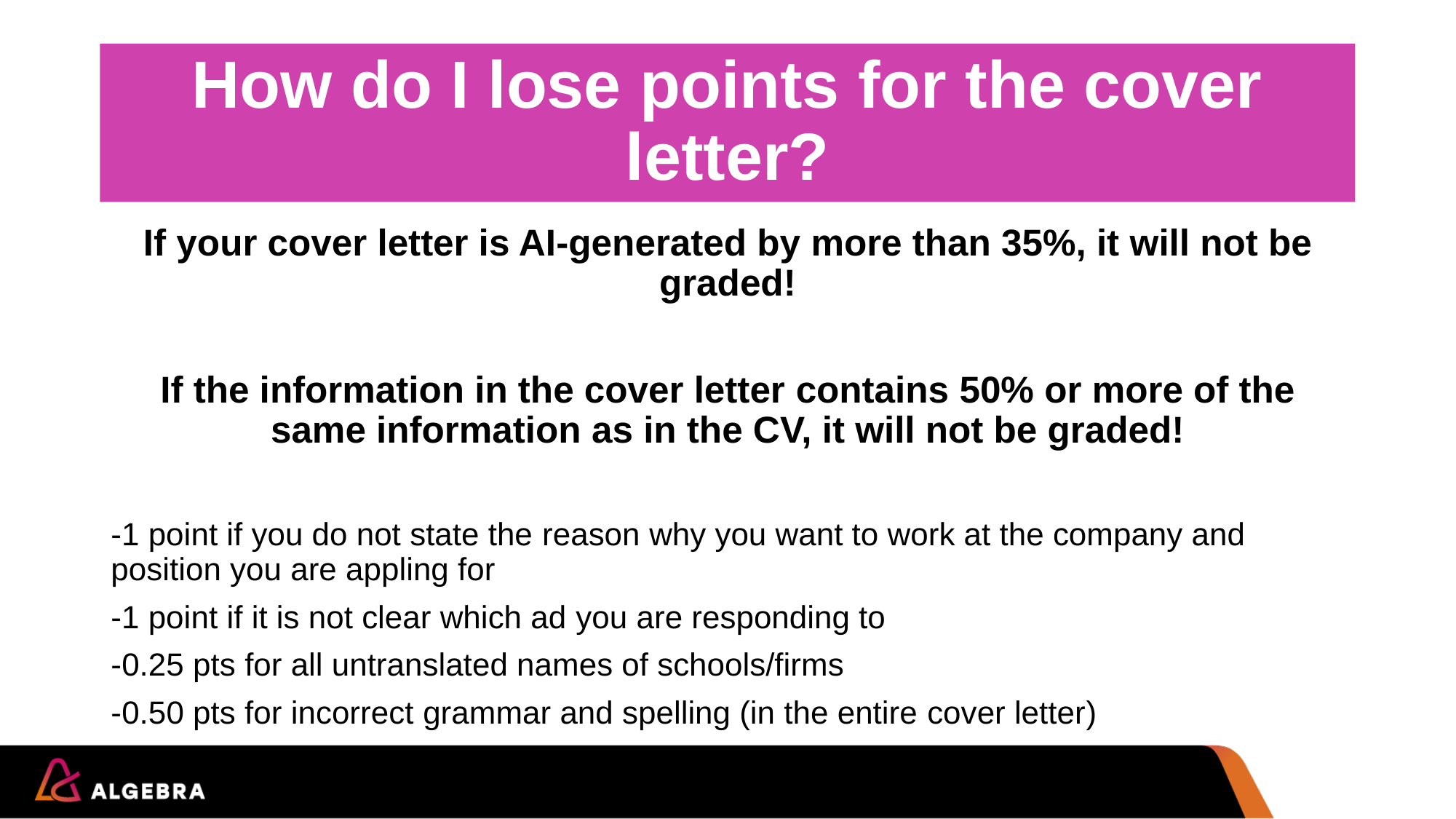

# How do I lose points for the cover letter?
If your cover letter is AI-generated by more than 35%, it will not be graded!

If the information in the cover letter contains 50% or more of the same information as in the CV, it will not be graded!

-1 point if you do not state the reason why you want to work at the company and position you are appling for
-1 point if it is not clear which ad you are responding to
-0.25 pts for all untranslated names of schools/firms
-0.50 pts for incorrect grammar and spelling (in the entire cover letter)